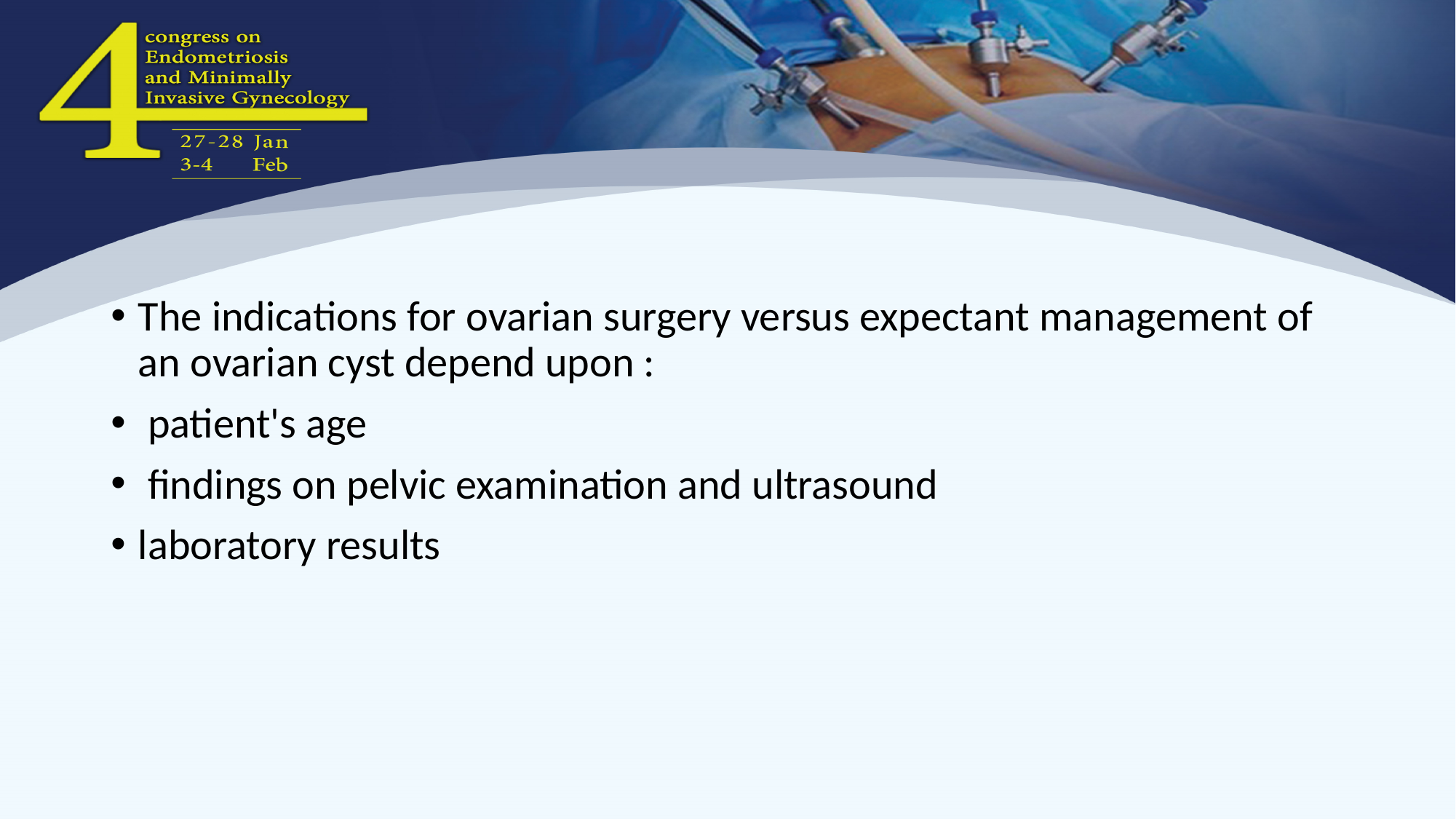

#
The indications for ovarian surgery versus expectant management of an ovarian cyst depend upon :
 patient's age
 findings on pelvic examination and ultrasound
laboratory results